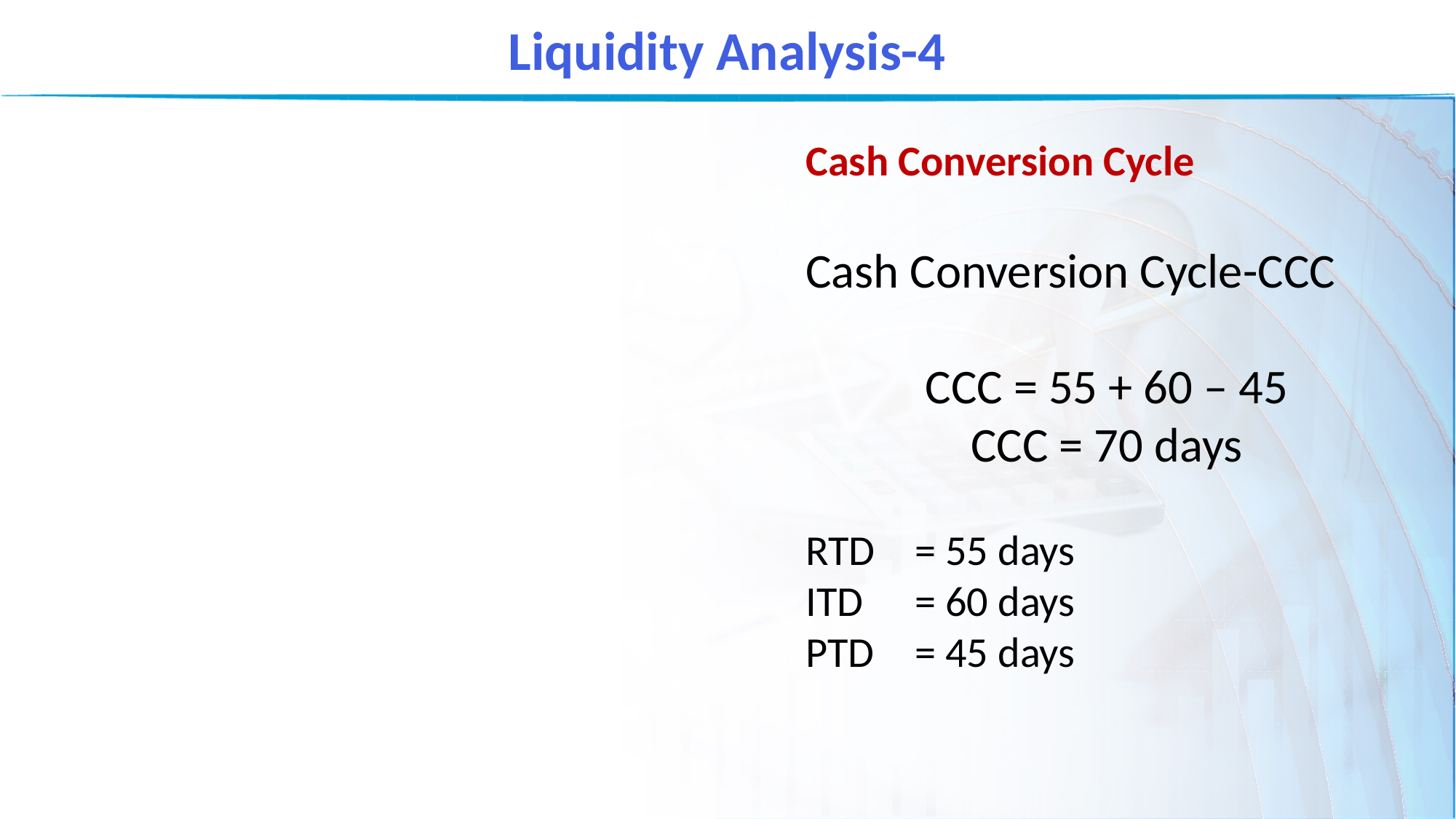

Liquidity Analysis-4
Cash Conversion Cycle

Cash Conversion Cycle-CCC

CCC = 55 + 60 – 45
CCC = 70 days

RTD 	= 55 days
ITD 	= 60 days
PTD 	= 45 days